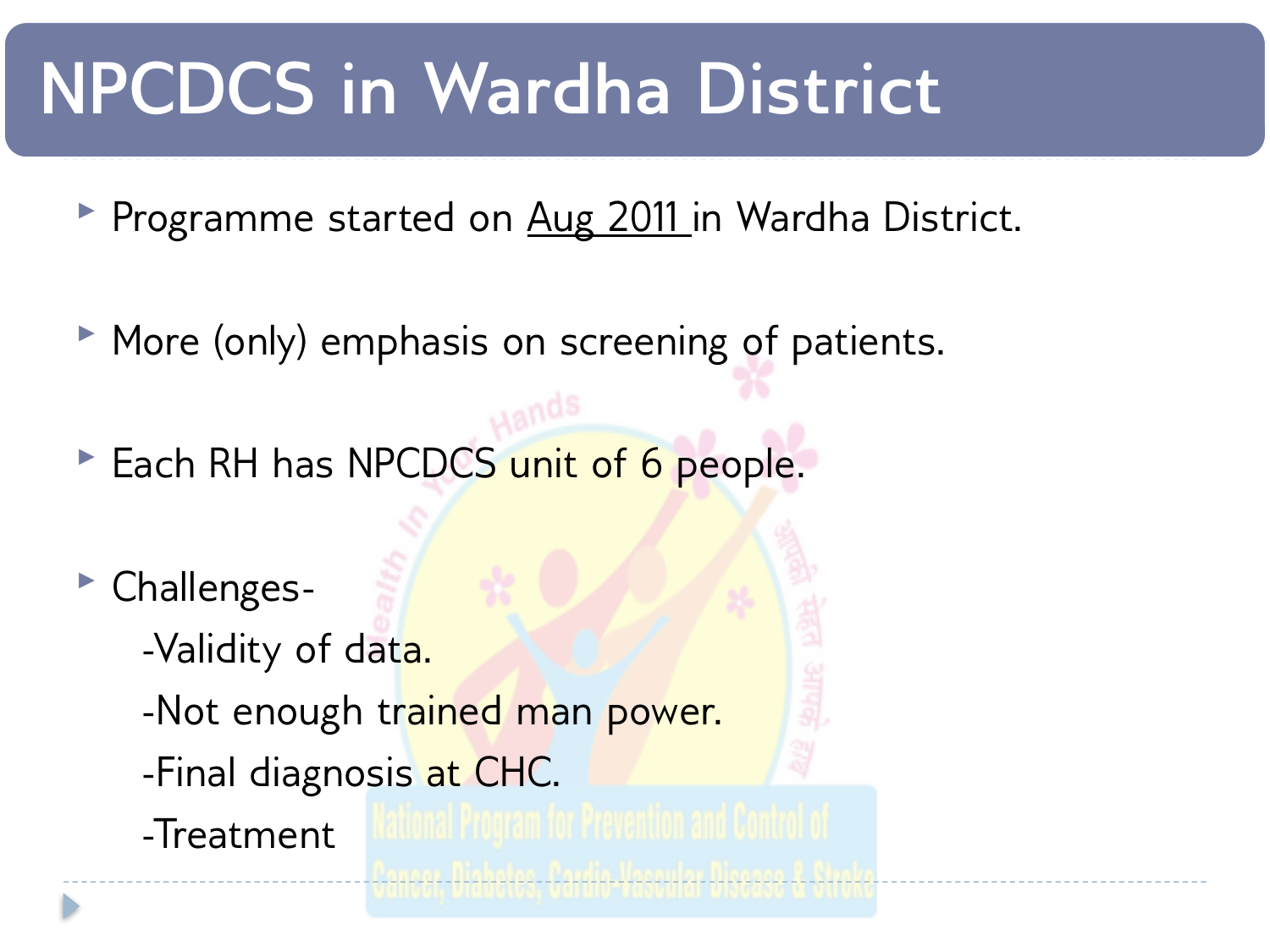

NPCDCS in Wardha District
Programme started on Aug 2011 in Wardha District.

More (only) emphasis on screening of patients.

Each RH has NPCDCS unit of 6 people.

Challenges-
     -Validity of data.
     -Not enough trained man power.
     -Final diagnosis at CHC.
     -Treatment